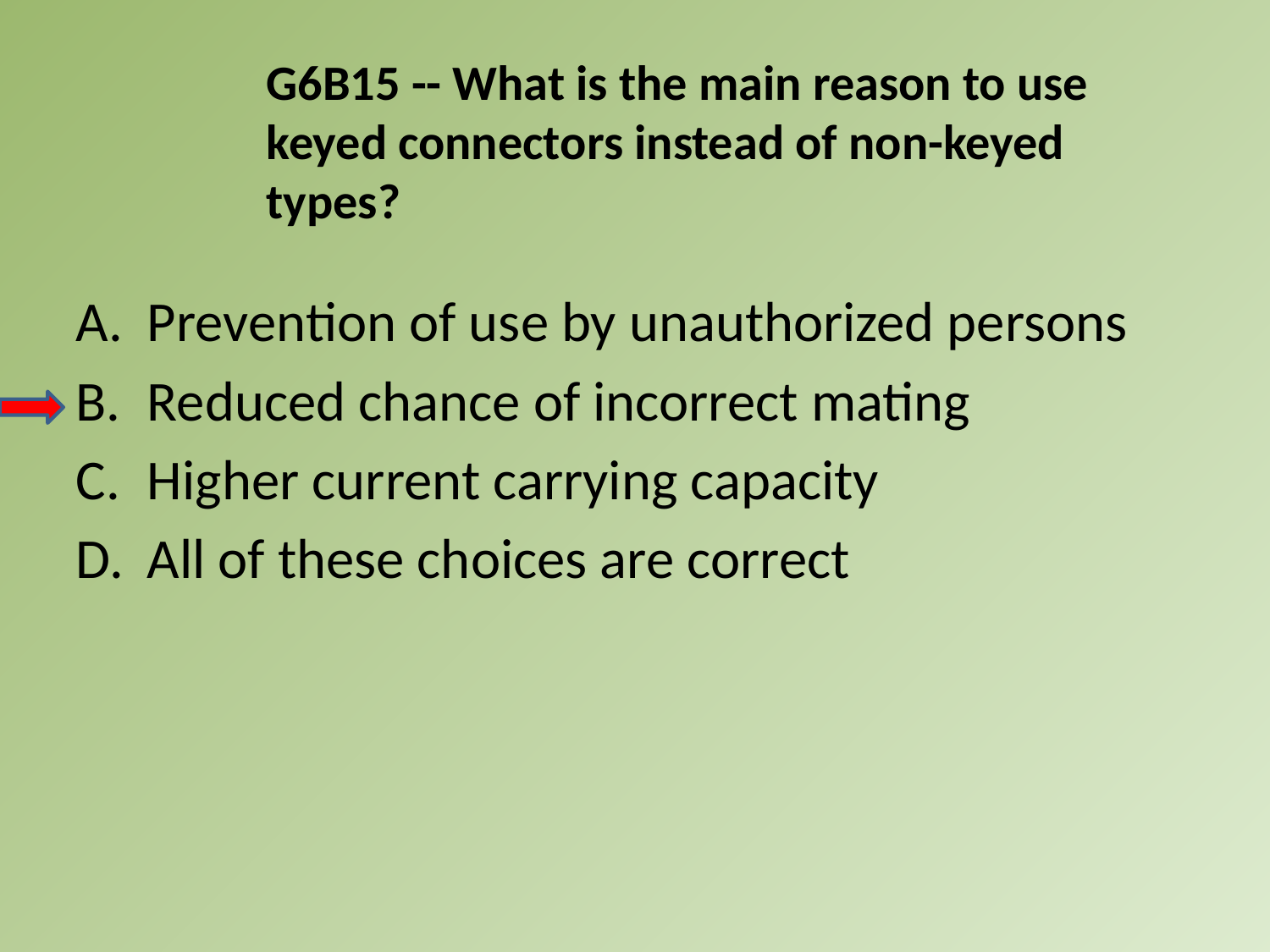

G6B15 -- What is the main reason to use keyed connectors instead of non-keyed types?
A.	Prevention of use by unauthorized persons
B.	Reduced chance of incorrect mating
C.	Higher current carrying capacity
D.	All of these choices are correct